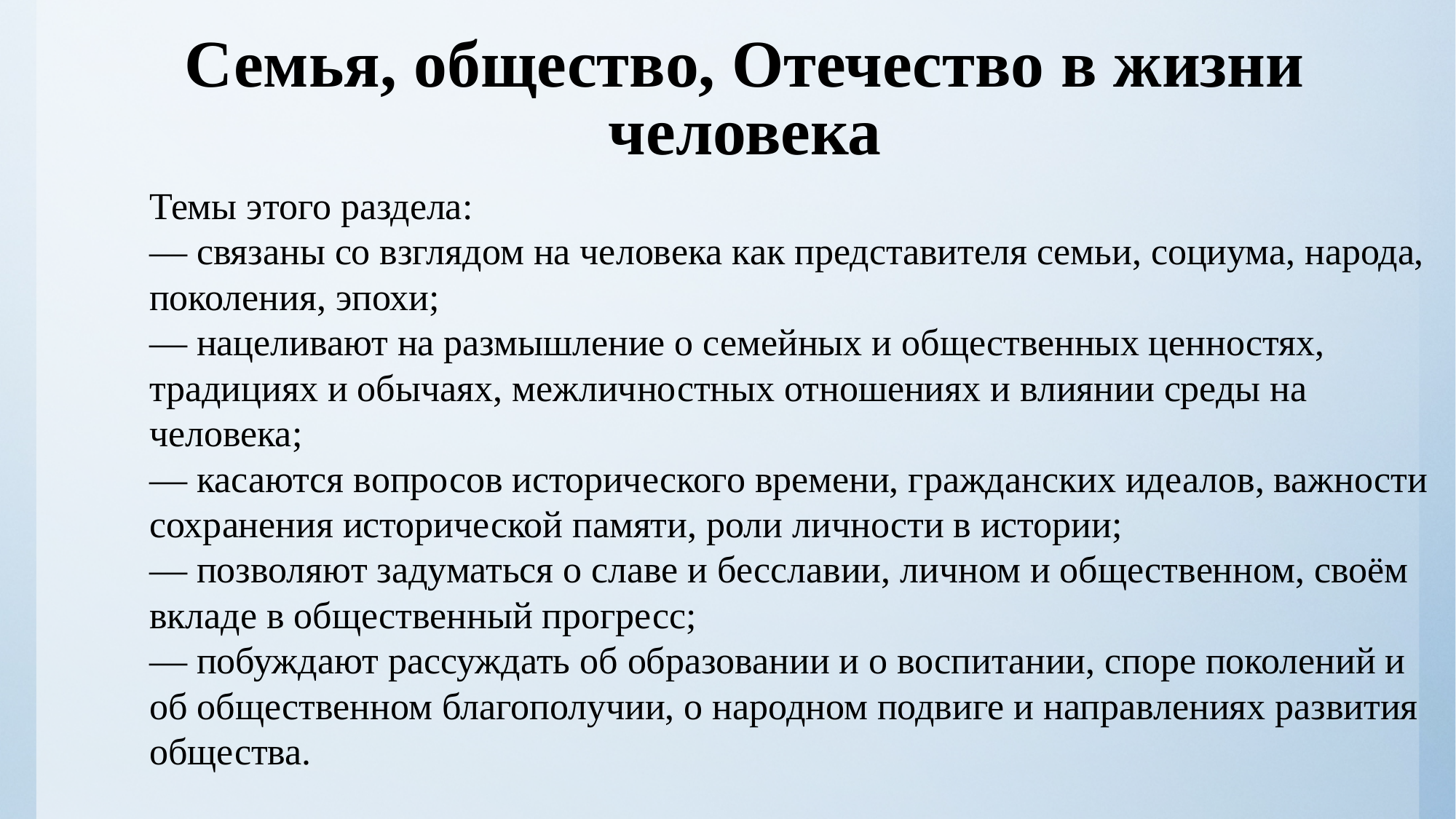

# Семья, общество, Отечество в жизни человека
Темы этого раздела:
— связаны со взглядом на человека как представителя семьи, социума, народа, поколения, эпохи;
— нацеливают на размышление о семейных и общественных ценностях, традициях и обычаях, межличностных отношениях и влиянии среды на человека;
— касаются вопросов исторического времени, гражданских идеалов, важности сохранения исторической памяти, роли личности в истории;
— позволяют задуматься о славе и бесславии, личном и общественном, своём вкладе в общественный прогресс;
— побуждают рассуждать об образовании и о воспитании, споре поколений и об общественном благополучии, о народном подвиге и направлениях развития общества.